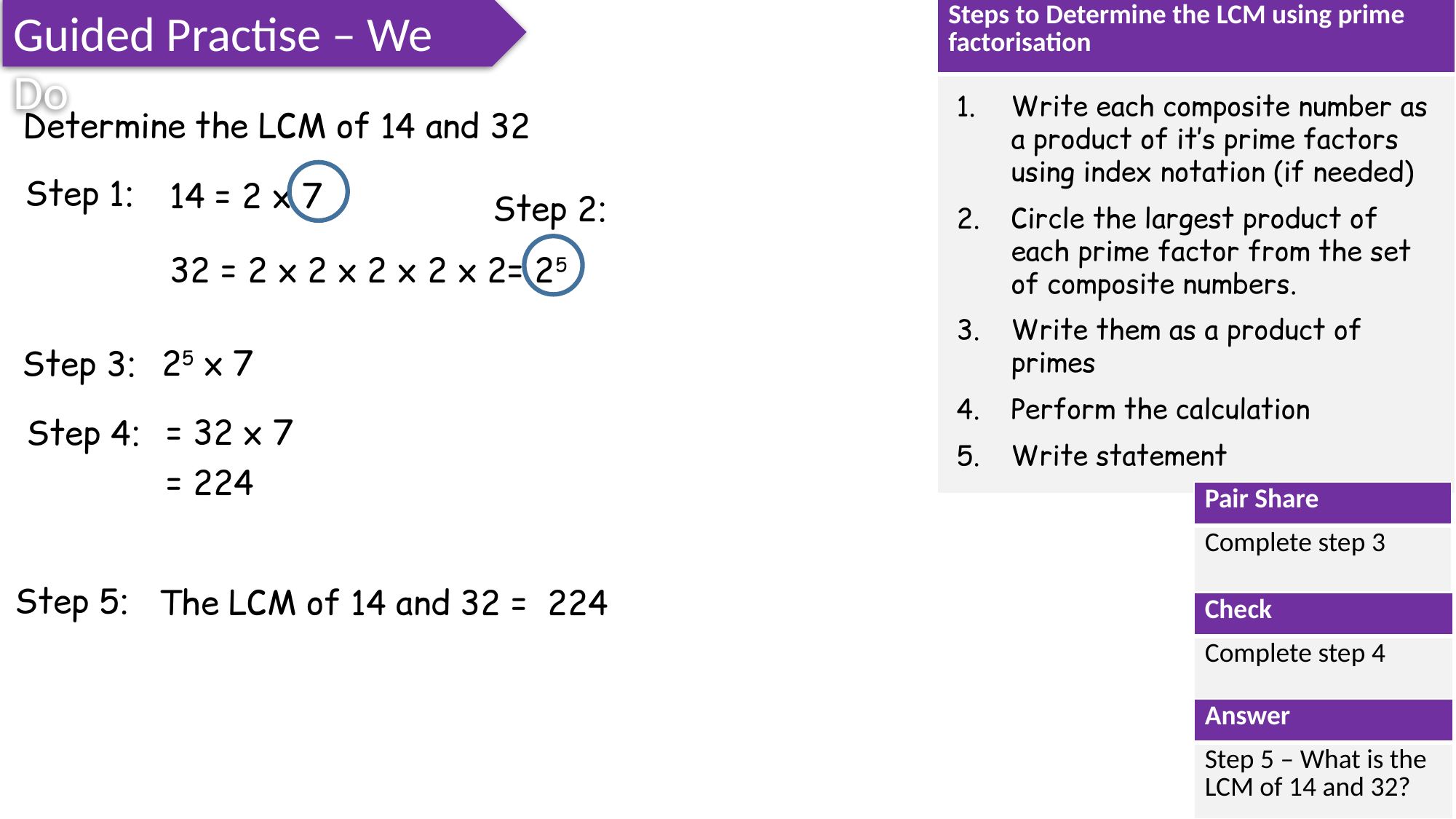

Guided Practise – We Do
| Steps to Determine the LCM using prime factorisation |
| --- |
|  |
Write each composite number as a product of it’s prime factors using index notation (if needed)
Circle the largest product of each prime factor from the set of composite numbers.
Write them as a product of primes
Perform the calculation
Write statement
Determine the LCM of 14 and 32

Step 1:
14 = 2 x 7
Step 2:

32 = 2 x 2 x 2 x 2 x 2= 25
25 x 7
Step 3:
= 32 x 7
Step 4:
= 224
| Pair Share |
| --- |
| Complete step 3 |
Step 5:
The LCM of 14 and 32 =  224
| Check |
| --- |
| Complete step 4 |
| Answer |
| --- |
| Step 5 – What is the LCM of 14 and 32? |